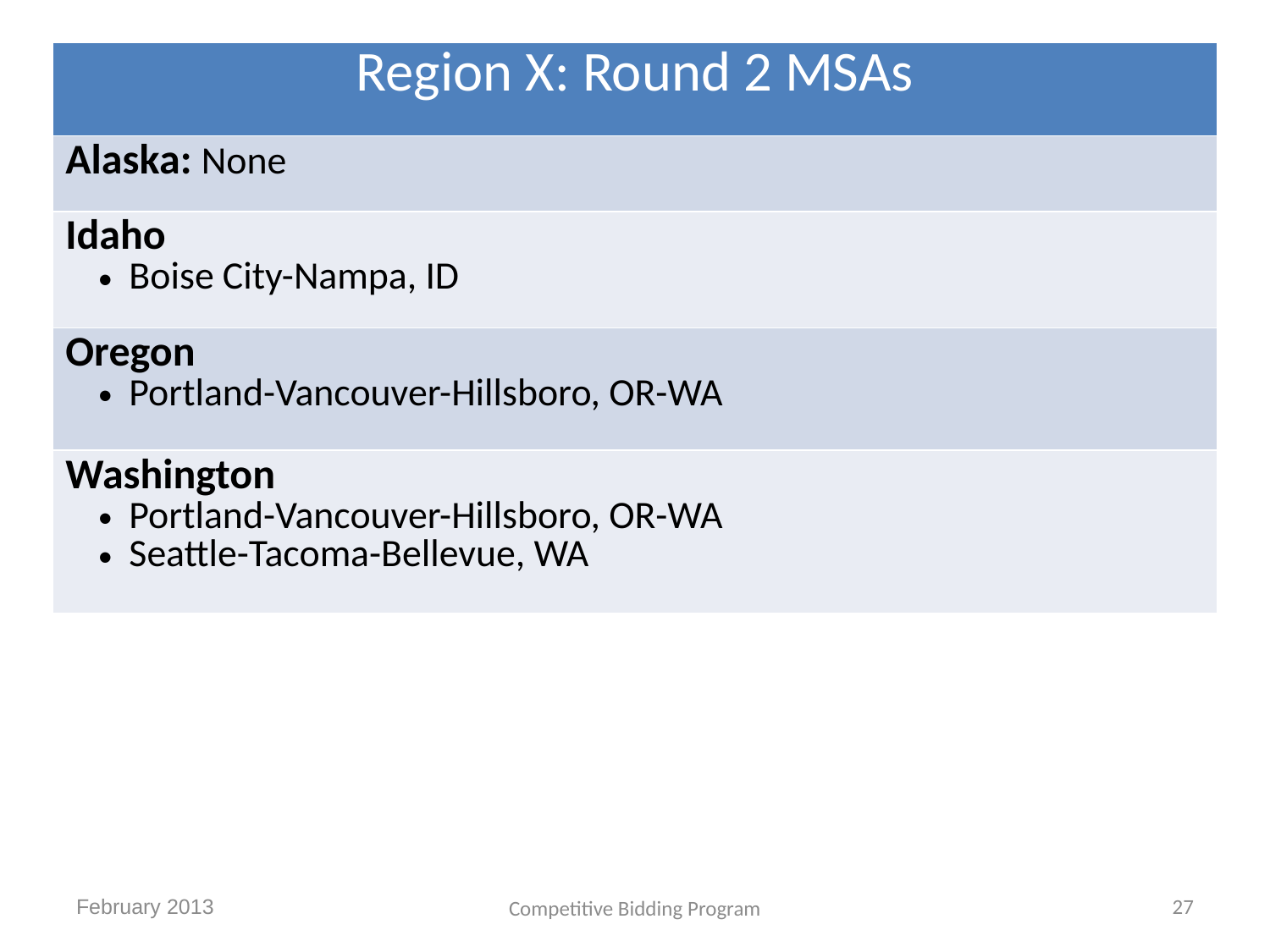

| Region X: Round 2 MSAs |
| --- |
| Alaska: None |
| Idaho Boise City-Nampa, ID |
| Oregon Portland-Vancouver-Hillsboro, OR-WA |
| Washington Portland-Vancouver-Hillsboro, OR-WA Seattle-Tacoma-Bellevue, WA |
February 2013
27
Competitive Bidding Program